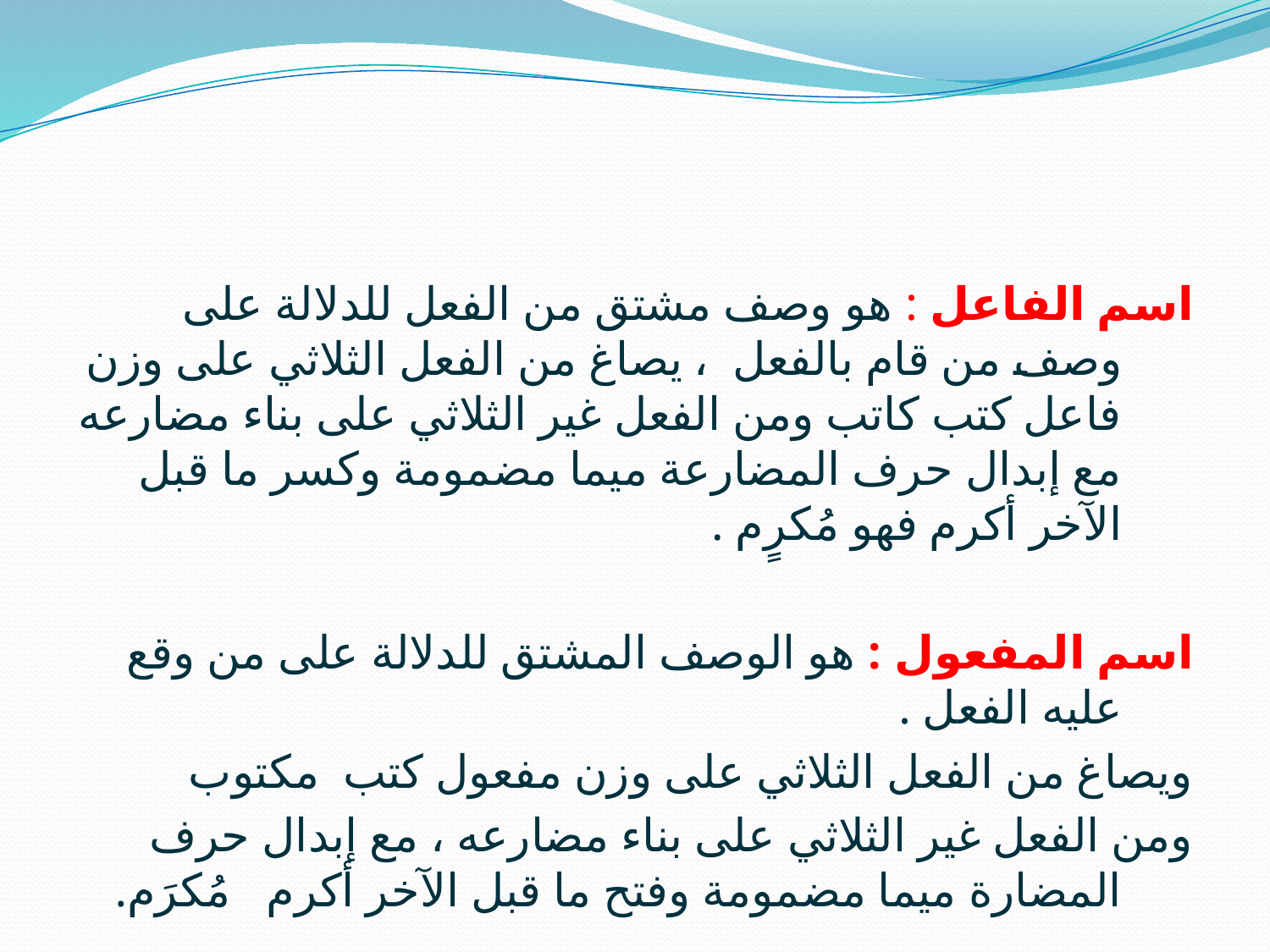

اسم الفاعل : هو وصف مشتق من الفعل للدلالة على وصف من قام بالفعل  ، يصاغ من الفعل الثلاثي على وزن فاعل كتب كاتب ومن الفعل غير الثلاثي على بناء مضارعه مع إبدال حرف المضارعة ميما مضمومة وكسر ما قبل الآخر أكرم فهو مُكرٍم .

اسم المفعول : هو الوصف المشتق للدلالة على من وقع عليه الفعل .
ويصاغ من الفعل الثلاثي على وزن مفعول كتب  مكتوب
ومن الفعل غير الثلاثي على بناء مضارعه ، مع إبدال حرف المضارة ميما مضمومة وفتح ما قبل الآخر أكرم   مُكرَم.